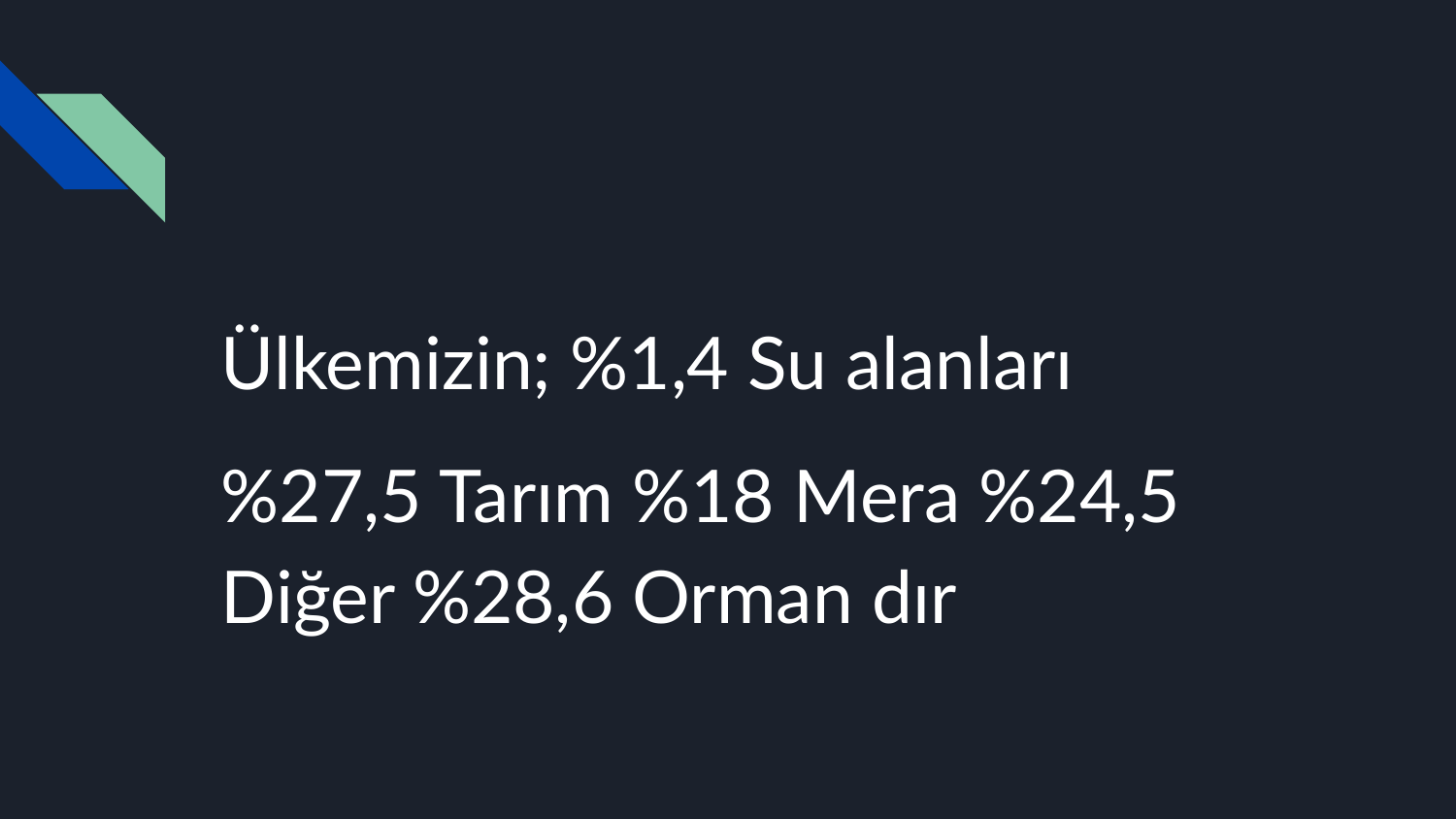

Ülkemizin; %1,4 Su alanları
%27,5 Tarım %18 Mera %24,5 Diğer %28,6 Orman dır